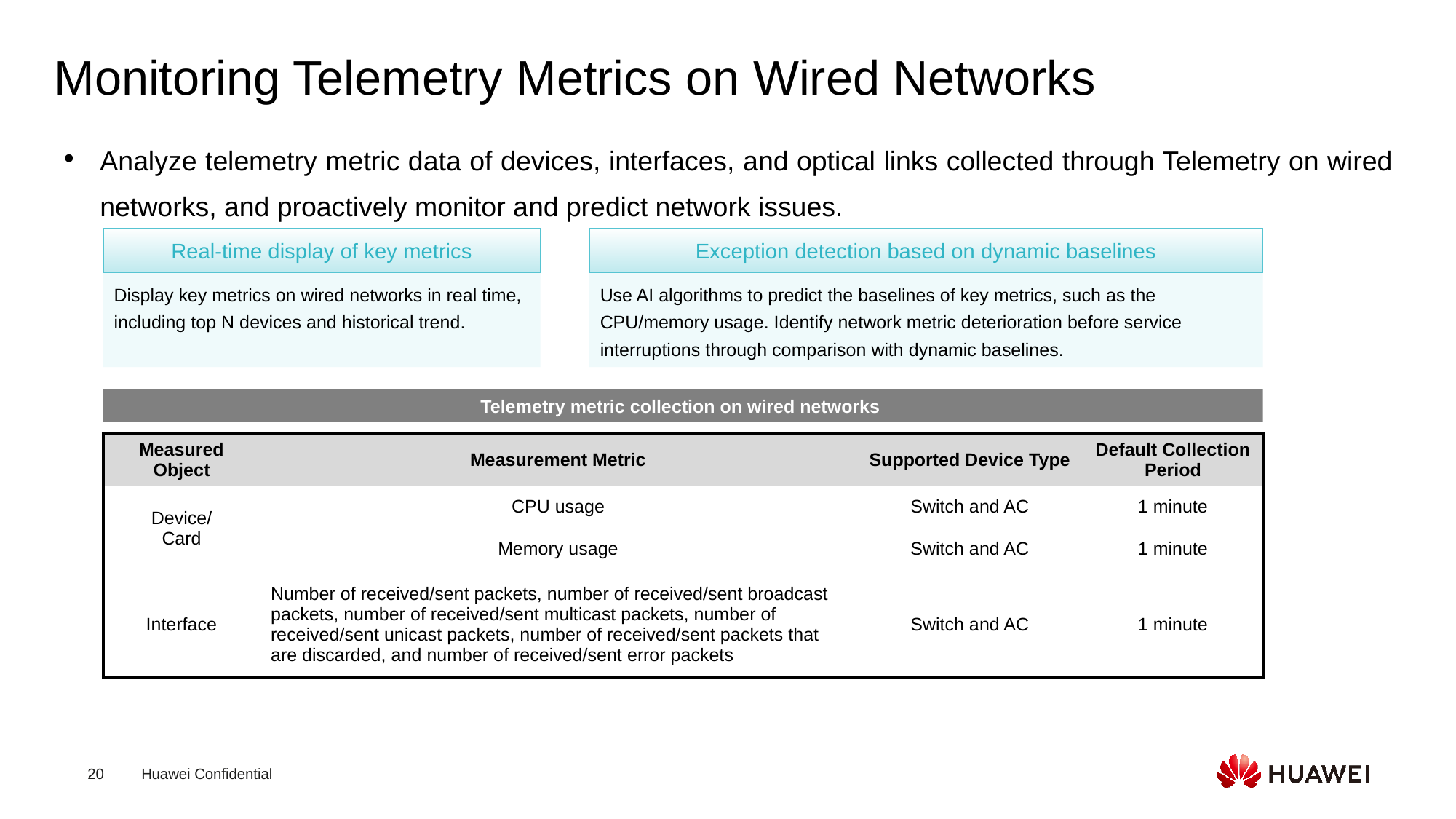

# Monitoring Telemetry Metrics on Wired Networks
Analyze telemetry metric data of devices, interfaces, and optical links collected through Telemetry on wired networks, and proactively monitor and predict network issues.
Real-time display of key metrics
Exception detection based on dynamic baselines
Display key metrics on wired networks in real time, including top N devices and historical trend.
Use AI algorithms to predict the baselines of key metrics, such as the CPU/memory usage. Identify network metric deterioration before service interruptions through comparison with dynamic baselines.
Telemetry metric collection on wired networks
| Measured Object | Measurement Metric | Supported Device Type | Default Collection Period |
| --- | --- | --- | --- |
| Device/ Card | CPU usage | Switch and AC | 1 minute |
|  | Memory usage | Switch and AC | 1 minute |
| Interface | Number of received/sent packets, number of received/sent broadcast packets, number of received/sent multicast packets, number of received/sent unicast packets, number of received/sent packets that are discarded, and number of received/sent error packets | Switch and AC | 1 minute |